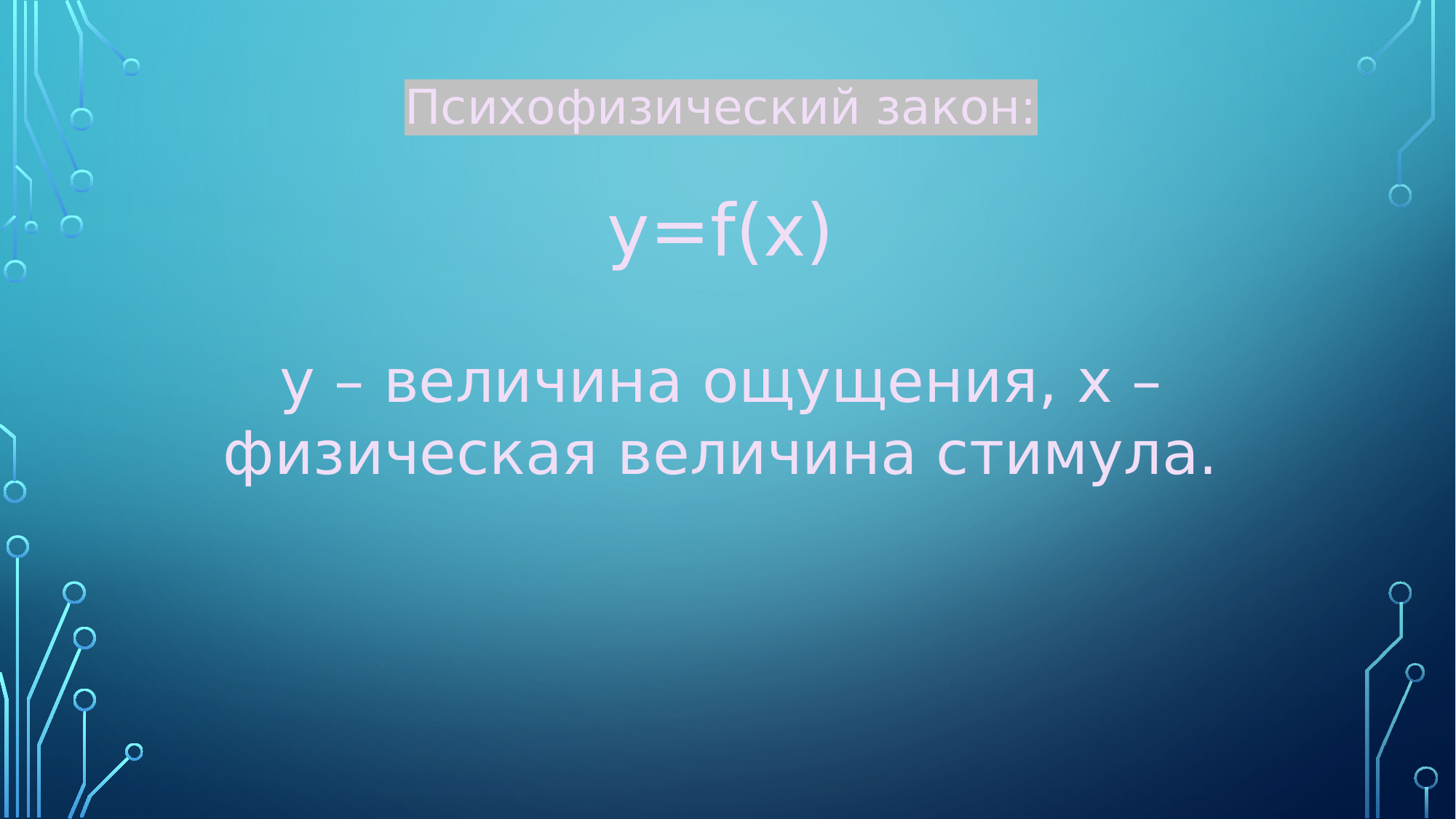

Психофизический закон:

y=f(x)

y – величина ощущения, x – физическая величина стимула.